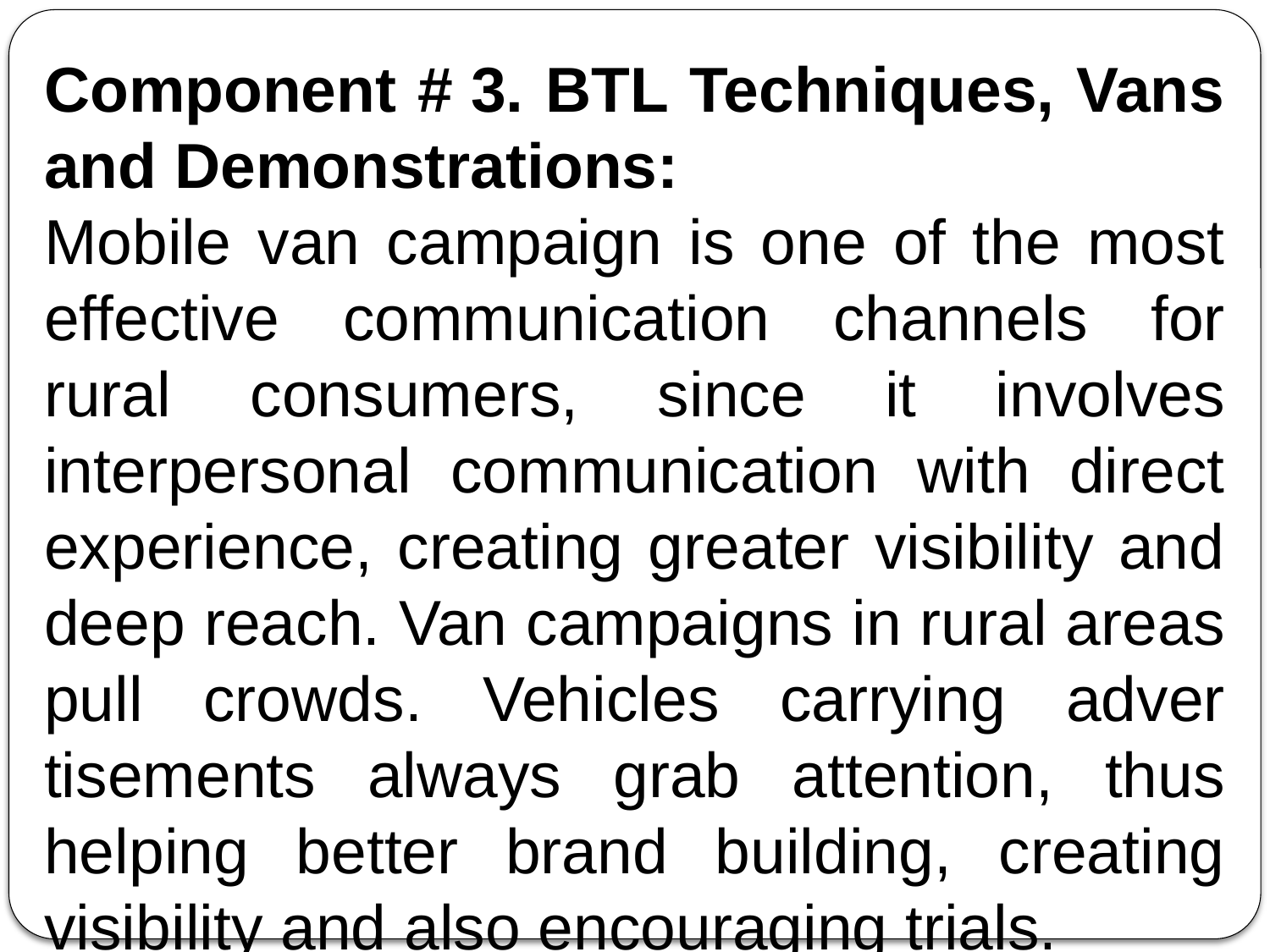

Component # 3. BTL Techniques, Vans and Demonstrations:
Mobile van campaign is one of the most effective communication channels for rural consum­ers, since it involves interpersonal communication with direct experience, creating greater visibility and deep reach. Van campaigns in rural areas pull crowds. Vehicles carrying adver­tisements always grab attention, thus helping better brand building, creating visibility and also encouraging trials.